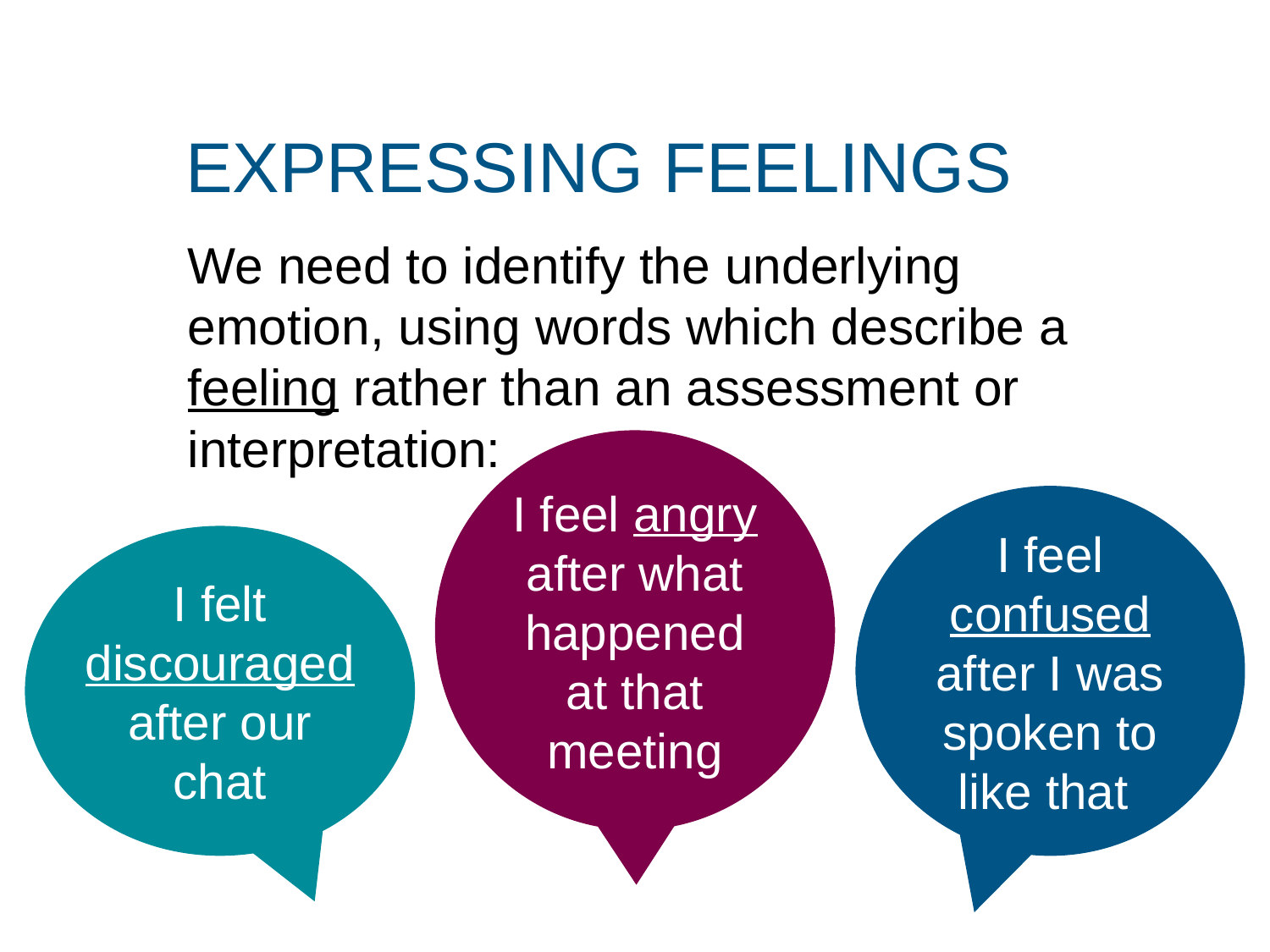

Expressing feelings
We need to identify the underlying emotion, using words which describe a feeling rather than an assessment or interpretation:

I feel angry after what happened at that meeting
I feel confused after I was spoken to like that
I felt discouraged after our chat